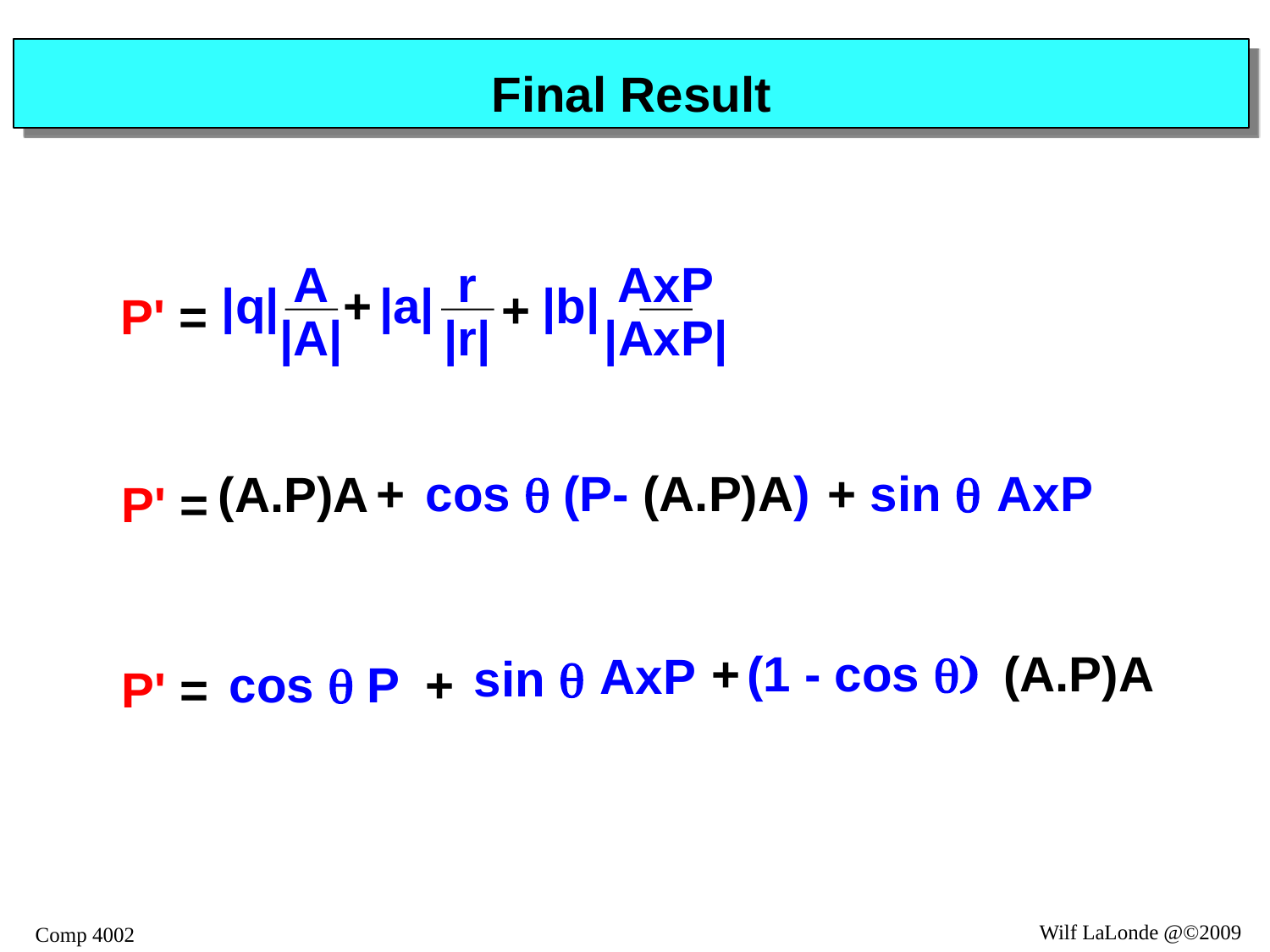

# Final Result
A
|A|
|q|

r
|r|
|a|

AxP
|AxP|
|b|

+
+
 P' =
+
cos θ
(P- (A.P)A)
+
sin θ
AxP
(A.P)A
 P' =
+
(1 - cos θ) (A.P)A
AxP
sin θ
cos θ P
+
 P' =